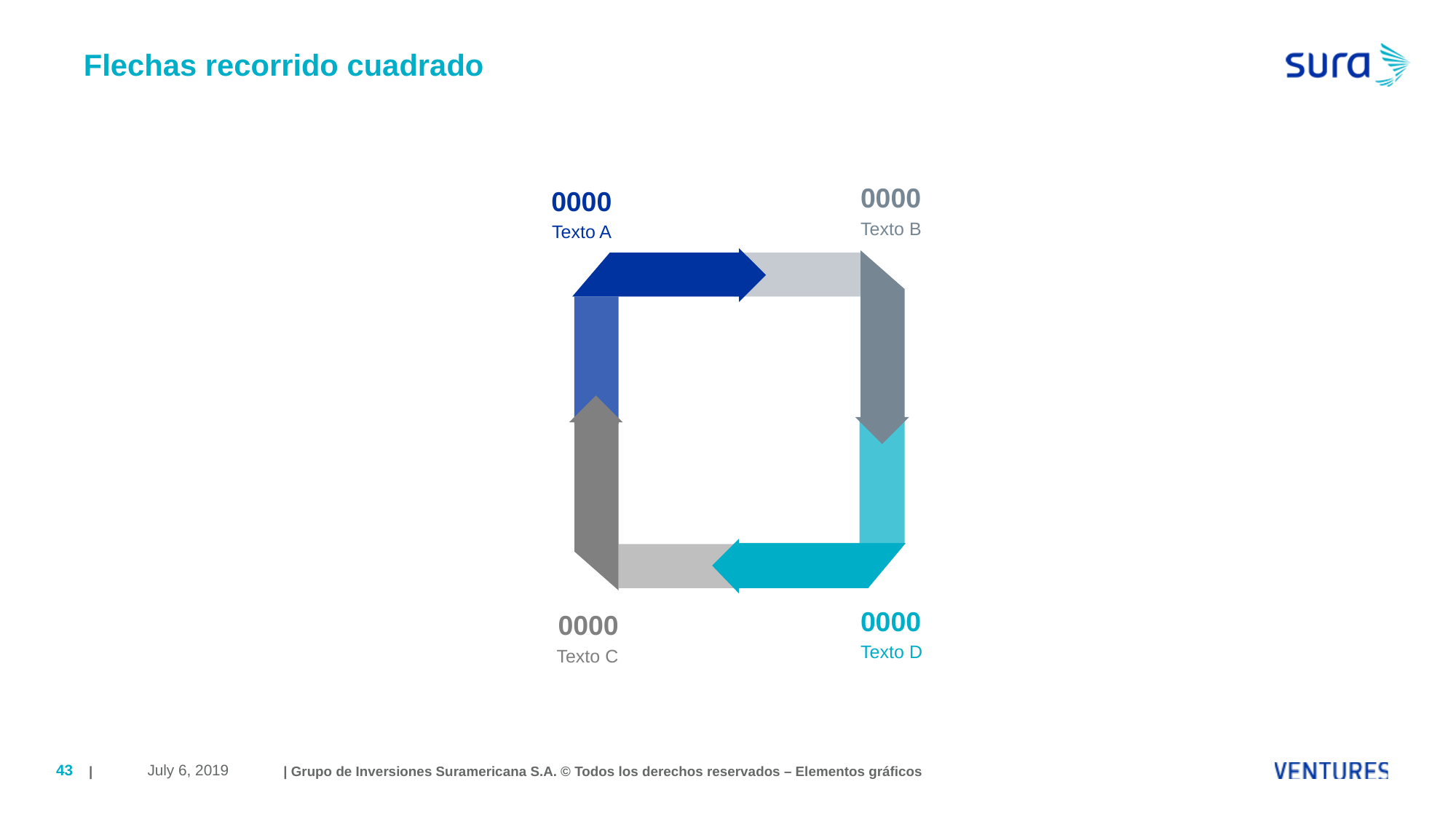

# Flechas recorrido cuadrado
0000
0000
Texto B
Texto A

0000
0000
Texto D
Texto C
|                                                  | Grupo de Inversiones Suramericana S.A. © Todos los derechos reservados – Elementos gráficos
43
July 6, 2019